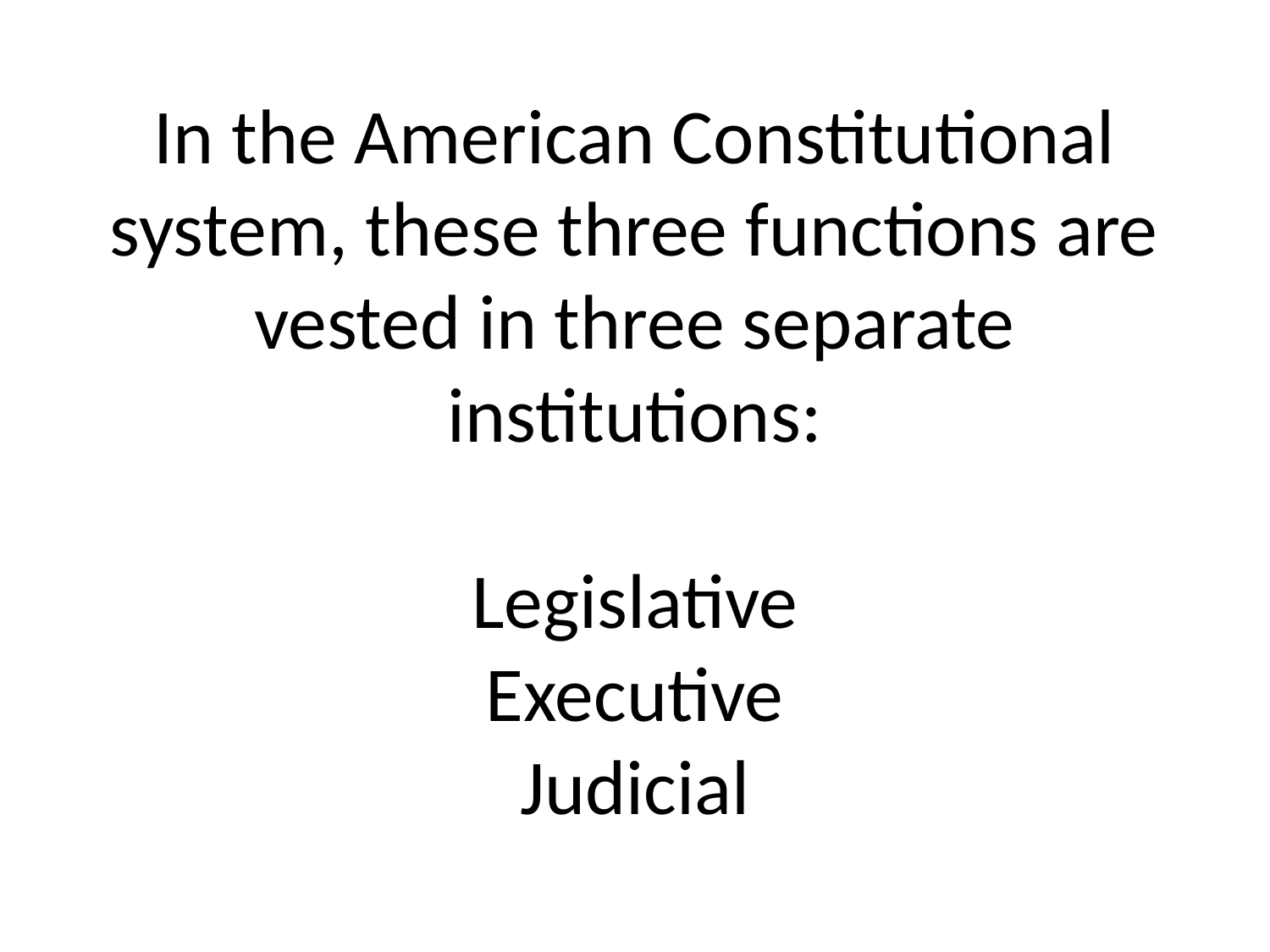

# In the American Constitutional system, these three functions are vested in three separate institutions: Legislative Executive Judicial